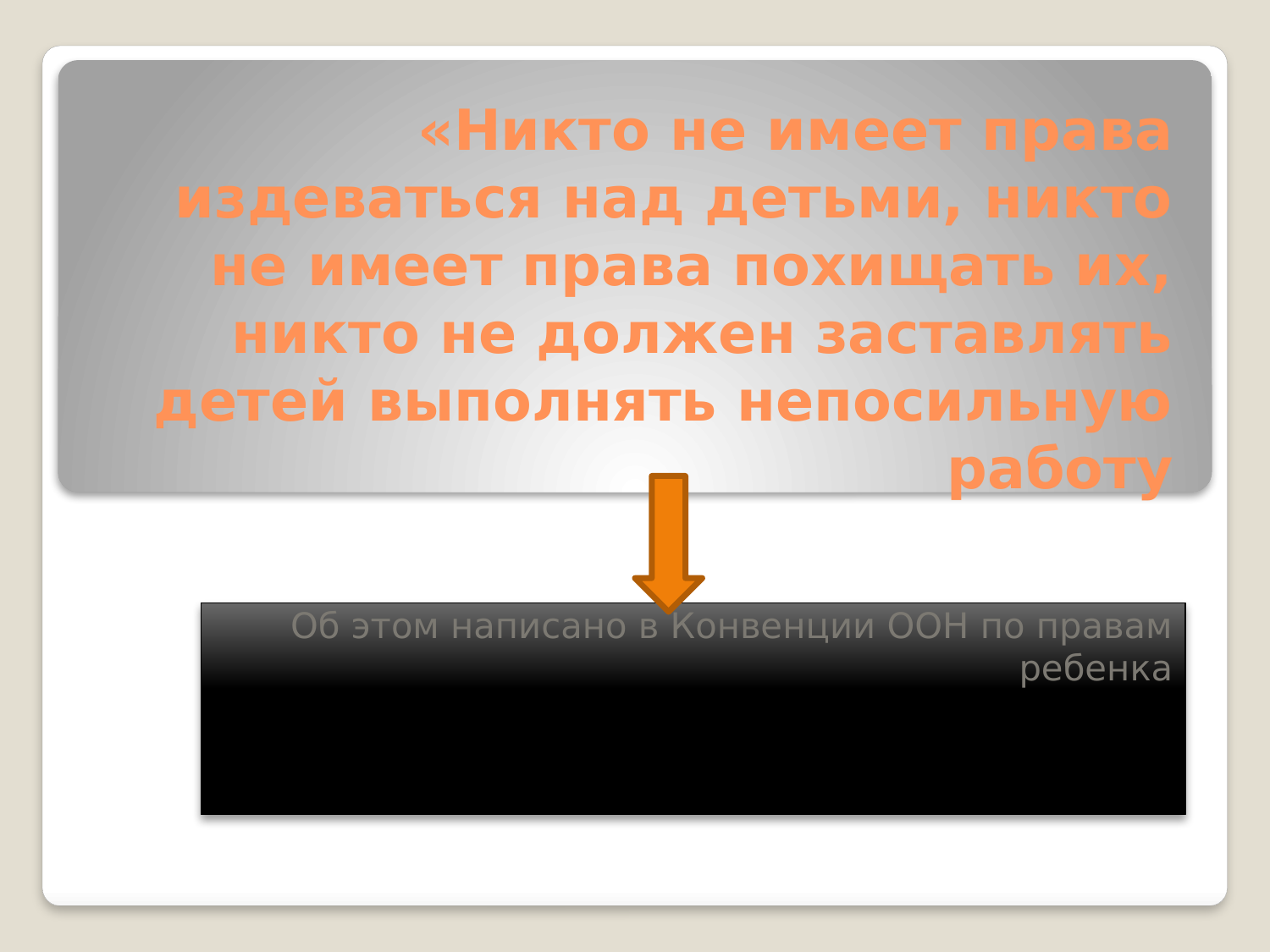

# «Никто не имеет права издеваться над детьми, никто не имеет права похищать их, никто не должен заставлять детей выполнять непосильную работу

Об этом написано в Конвенции ООН по правам ребенка